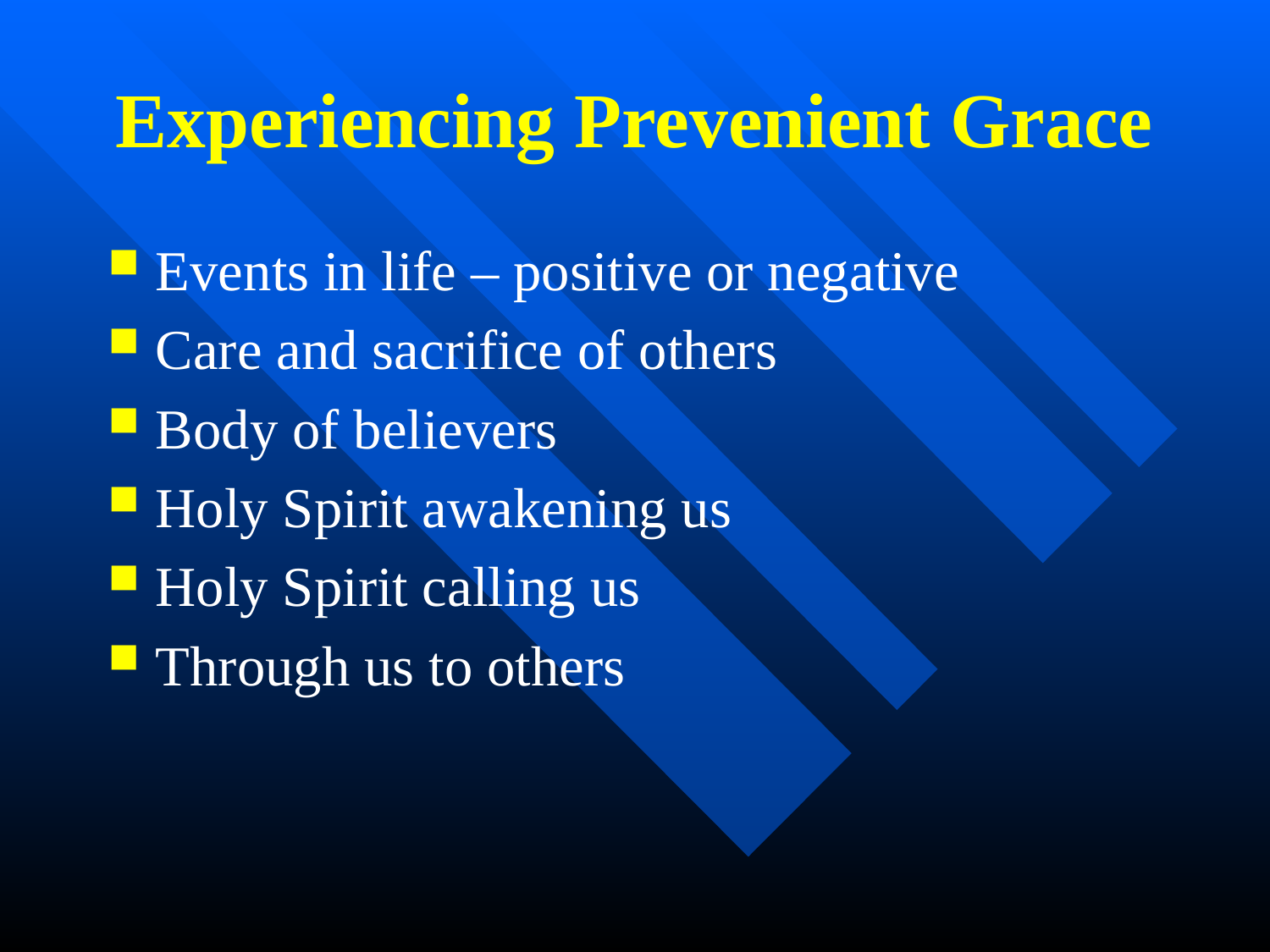

# Experiencing Prevenient Grace
Events in life – positive or negative
Care and sacrifice of others
Body of believers
Holy Spirit awakening us
Holy Spirit calling us
Through us to others